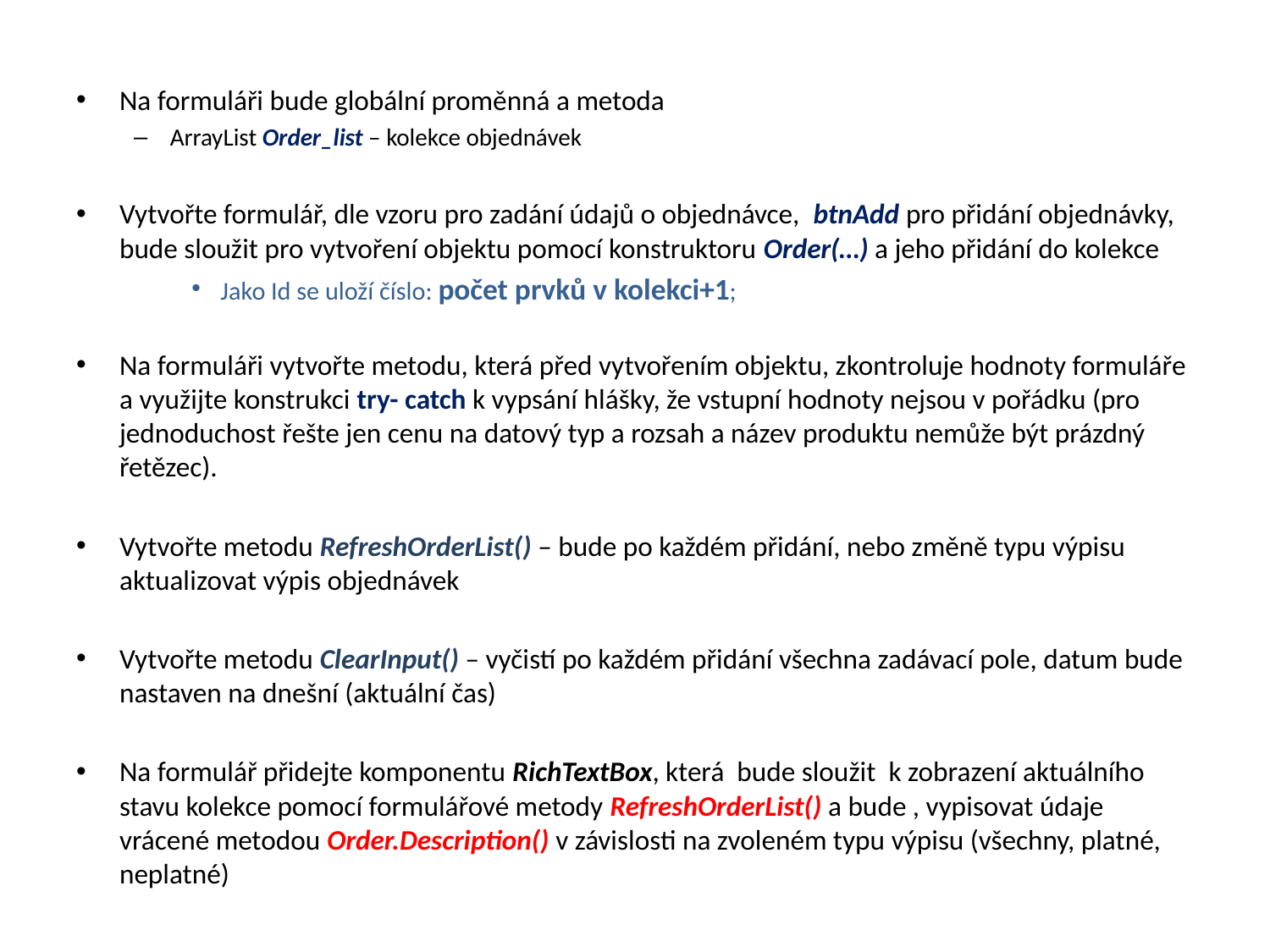

Na formuláři bude globální proměnná a metoda
ArrayList Order_list – kolekce objednávek

Vytvořte formulář, dle vzoru pro zadání údajů o objednávce,  btnAdd pro přidání objednávky,  bude sloužit pro vytvoření objektu pomocí konstruktoru Order(…) a jeho přidání do kolekce
Jako Id se uloží číslo: počet prvků v kolekci+1;

Na formuláři vytvořte metodu, která před vytvořením objektu, zkontroluje hodnoty formuláře a využijte konstrukci try- catch k vypsání hlášky, že vstupní hodnoty nejsou v pořádku (pro jednoduchost řešte jen cenu na datový typ a rozsah a název produktu nemůže být prázdný řetězec).

Vytvořte metodu RefreshOrderList() – bude po každém přidání, nebo změně typu výpisu aktualizovat výpis objednávek

Vytvořte metodu ClearInput() – vyčistí po každém přidání všechna zadávací pole, datum bude nastaven na dnešní (aktuální čas)

Na formulář přidejte komponentu RichTextBox, která  bude sloužit  k zobrazení aktuálního stavu kolekce pomocí formulářové metody RefreshOrderList() a bude , vypisovat údaje vrácené metodou Order.Description() v závislosti na zvoleném typu výpisu (všechny, platné, neplatné)